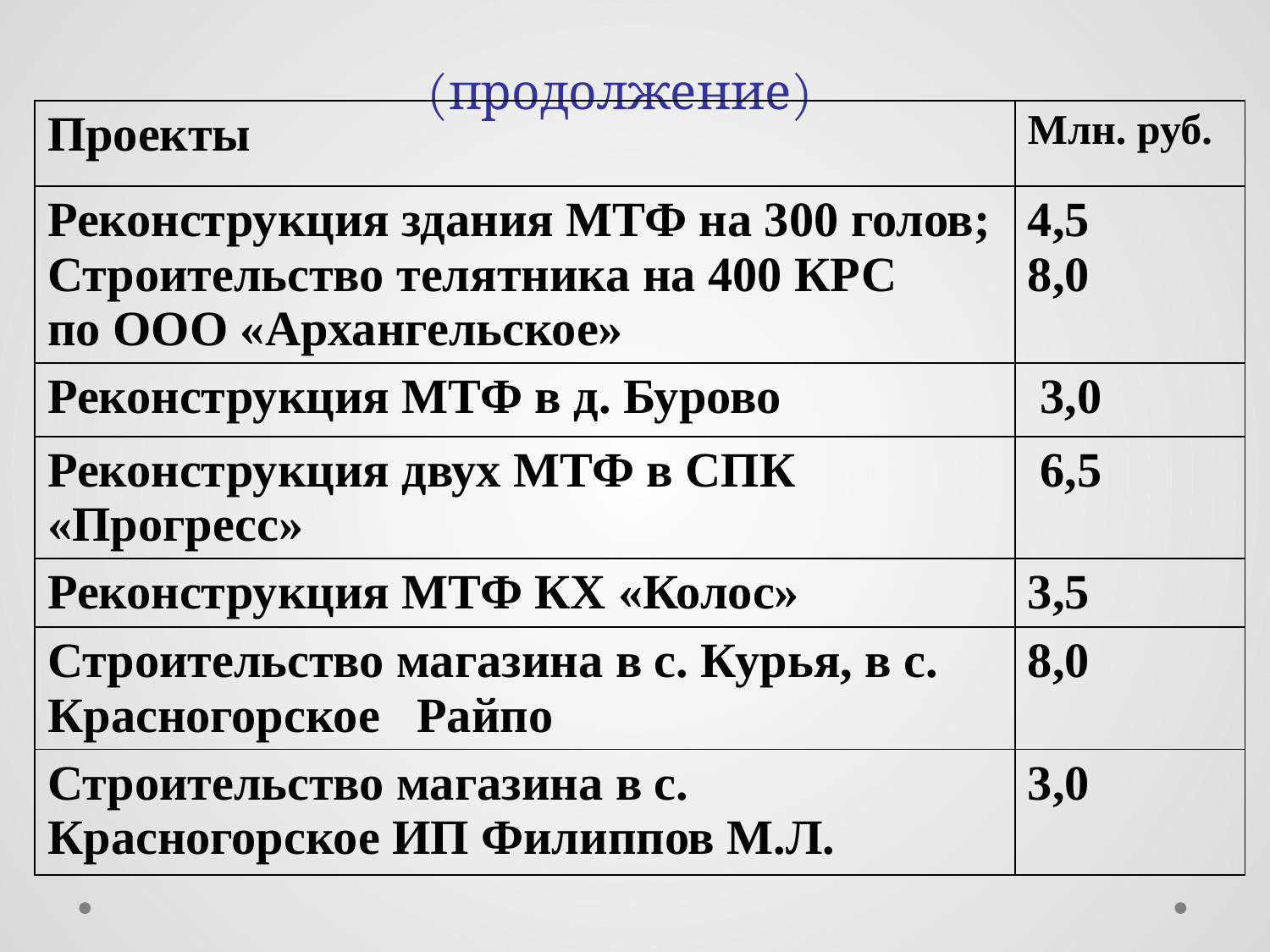

# (продолжение)
| Проекты | Млн. руб. |
| --- | --- |
| Реконструкция здания МТФ на 300 голов; Строительство телятника на 400 КРС по ООО «Архангельское» | 4,5 8,0 |
| Реконструкция МТФ в д. Бурово | 3,0 |
| Реконструкция двух МТФ в СПК «Прогресс» | 6,5 |
| Реконструкция МТФ КХ «Колос» | 3,5 |
| Строительство магазина в с. Курья, в с. Красногорское Райпо | 8,0 |
| Строительство магазина в с. Красногорское ИП Филиппов М.Л. | 3,0 |